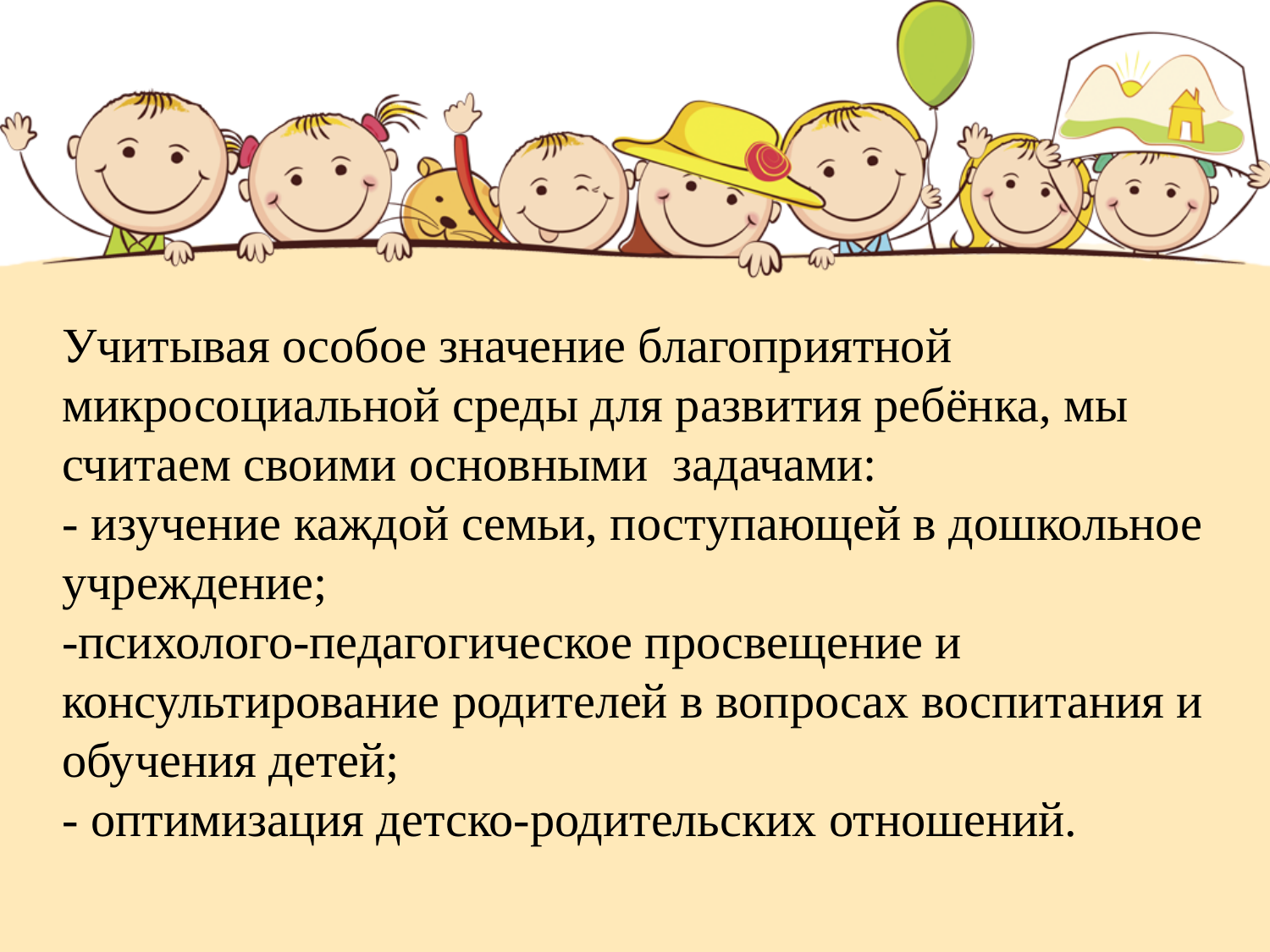

Учитывая особое значение благоприятной микросоциальной среды для развития ребёнка, мы считаем своими основными  задачами:
- изучение каждой семьи, поступающей в дошкольное учреждение;
-психолого-педагогическое просвещение и консультирование родителей в вопросах воспитания и обучения детей;
- оптимизация детско-родительских отношений.